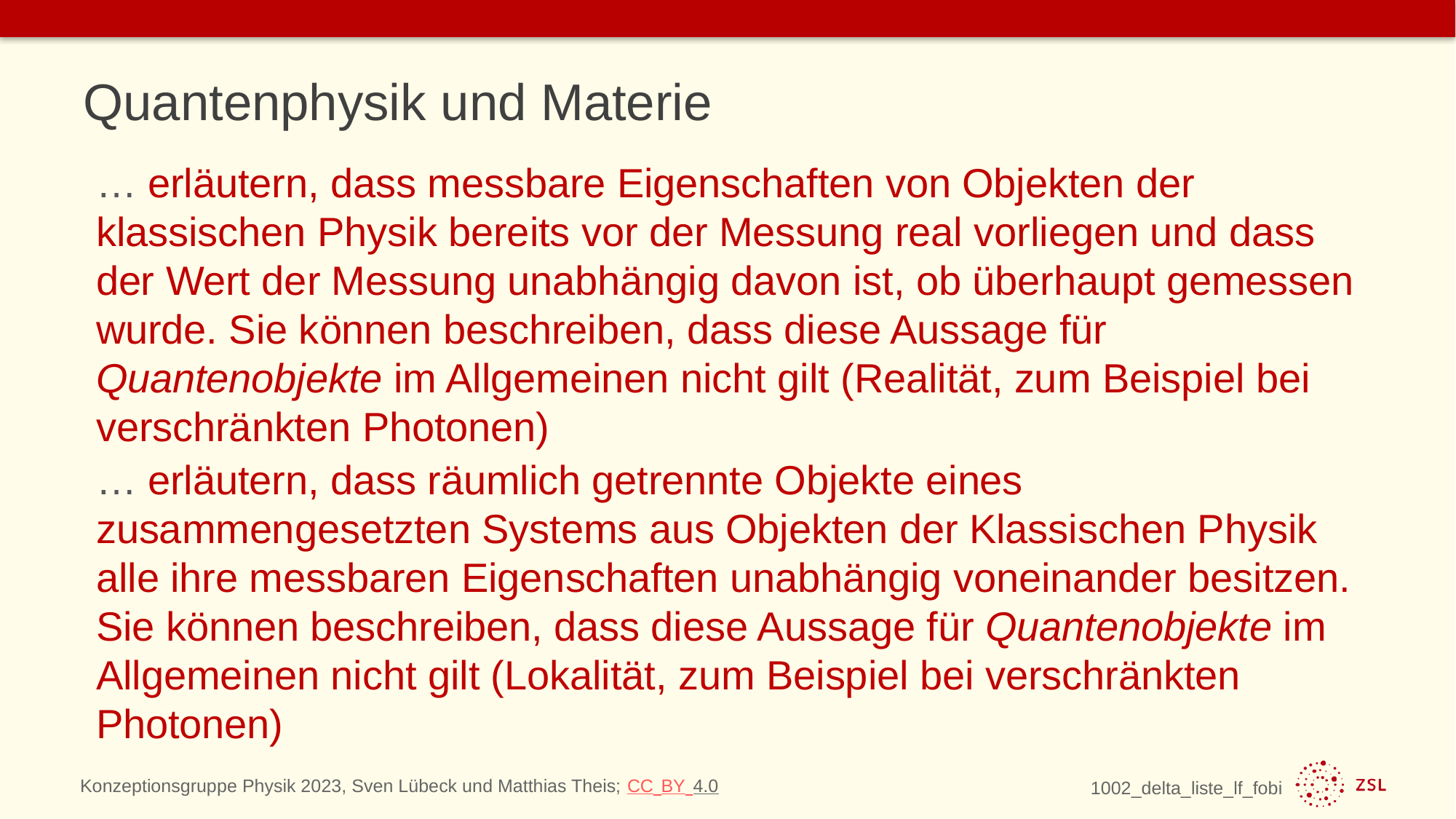

# Quantenphysik und Materie
… erläutern, dass messbare Eigenschaften von Objekten der klassischen Physik bereits vor der Messung real vorliegen und dass der Wert der Messung unabhängig davon ist, ob überhaupt gemessen wurde. Sie können beschreiben, dass diese Aussage für Quantenobjekte im Allgemeinen nicht gilt (Realität, zum Beispiel bei verschränkten Photonen)
… erläutern, dass räumlich getrennte Objekte eines zusammengesetzten Systems aus Objekten der Klassischen Physik alle ihre messbaren Eigenschaften unabhängig voneinander besitzen. Sie können beschreiben, dass diese Aussage für Quantenobjekte im Allgemeinen nicht gilt (Lokalität, zum Beispiel bei verschränkten Photonen)